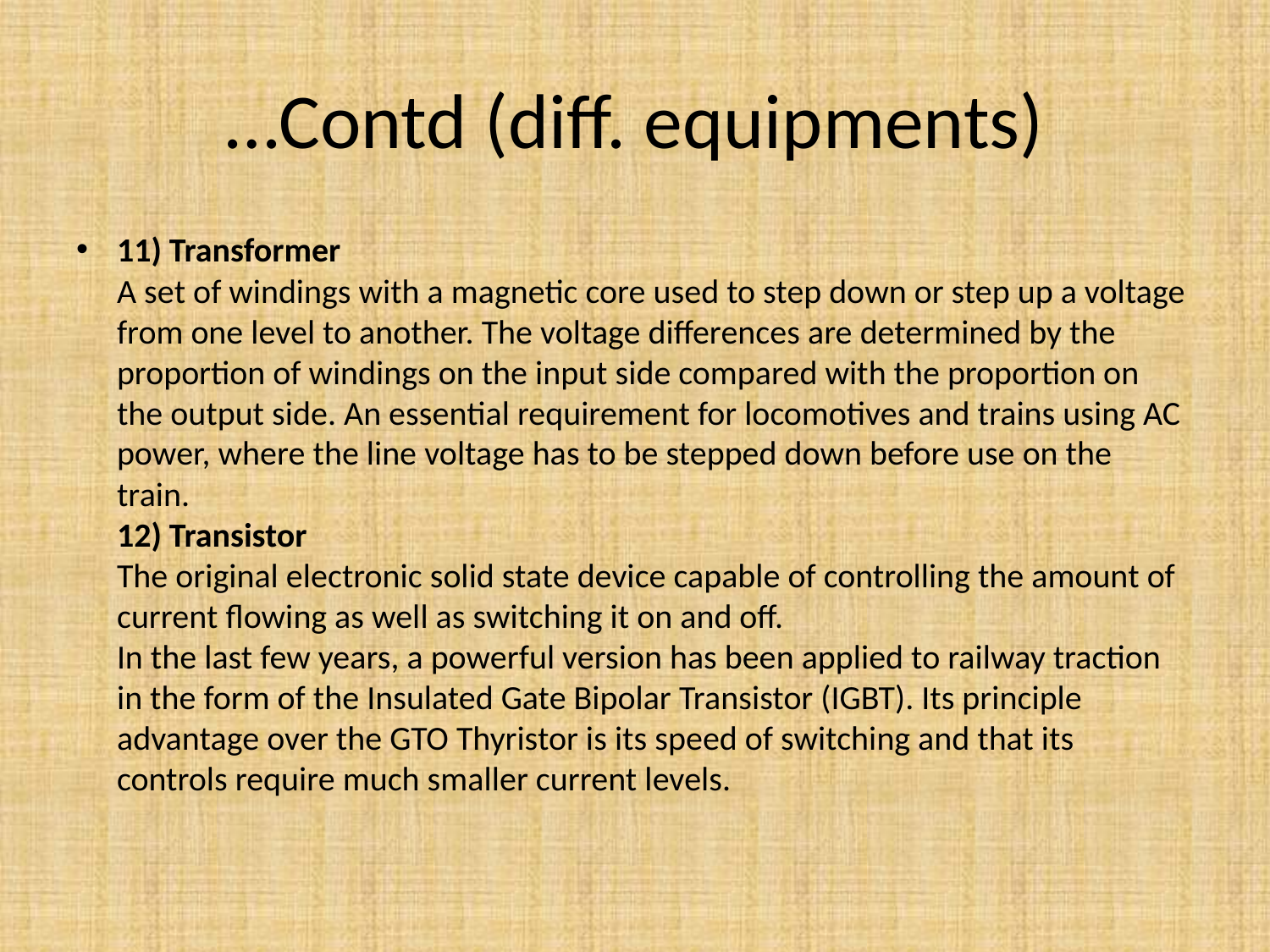

# …Contd (diff. equipments)
11) Transformer
A set of windings with a magnetic core used to step down or step up a voltage from one level to another. The voltage differences are determined by the proportion of windings on the input side compared with the proportion on the output side. An essential requirement for locomotives and trains using AC power, where the line voltage has to be stepped down before use on the train.
12) Transistor
The original electronic solid state device capable of controlling the amount of current flowing as well as switching it on and off.
In the last few years, a powerful version has been applied to railway traction in the form of the Insulated Gate Bipolar Transistor (IGBT). Its principle advantage over the GTO Thyristor is its speed of switching and that its controls require much smaller current levels.